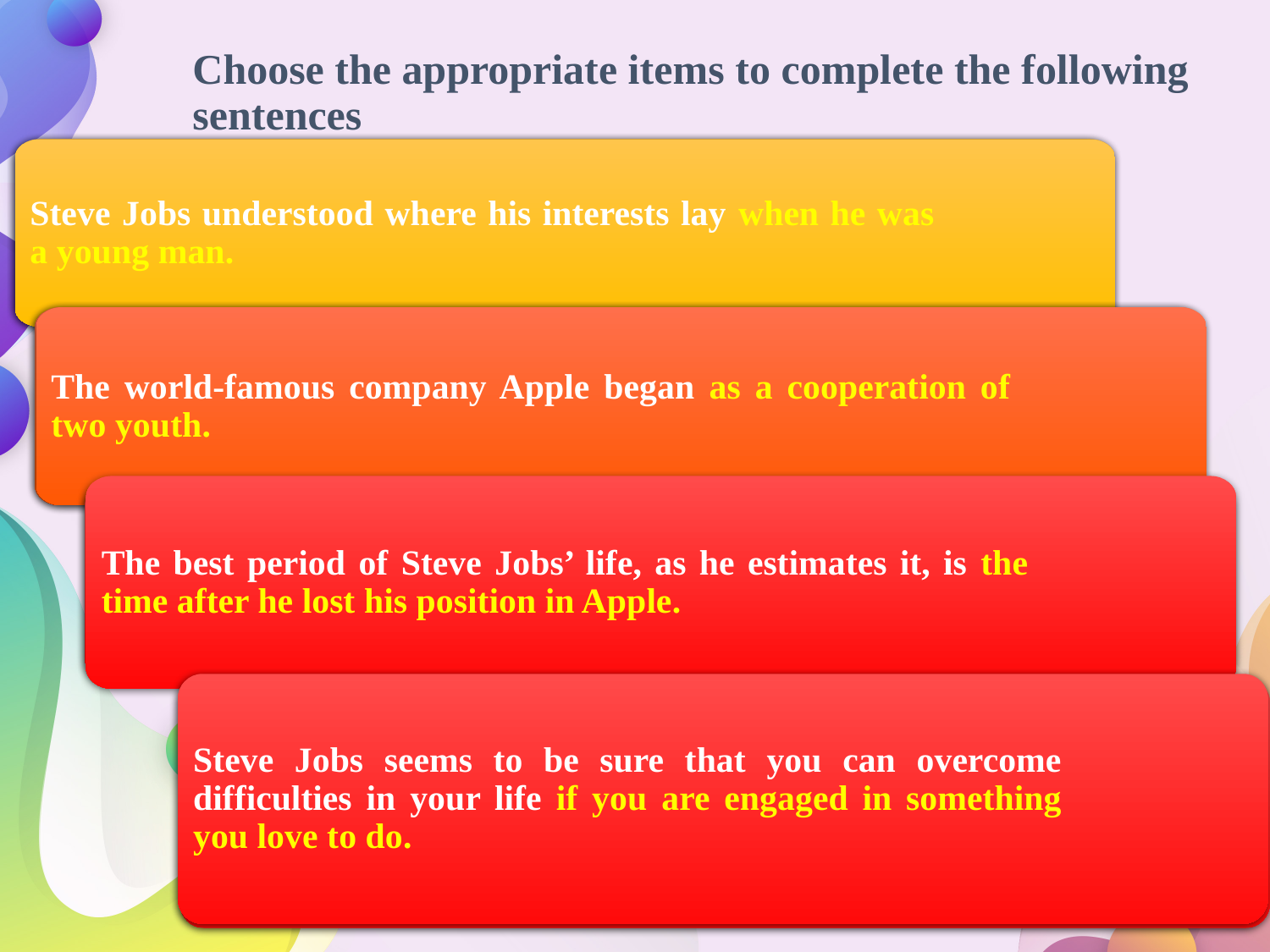

# Choose the appropriate items to complete the following sentences
Steve Jobs understood where his interests lay …
a) in his childhood			c) when he was fired from Apple
b) when he was a young man		d) at the peak of his career
Steve Jobs understood where his interests lay when he was a young man.
The world-famous company Apple began as a cooperation of two youth.
The world-famous company Apple began …
a) as the company of 4, 000 employees		c) as a cooperation of two youth
b) as a 2 billion dollars company		d) as the company that released 						the Macintosh
The best period of Steve Jobs’ life, as he estimates it, is the time after he lost his position in Apple.
The best period of Steve Jobs’ life, as he estimates it, is …
a) his childhood			c) the time he spent with Woz in his 					father’s	garage
b) the year when he became thirty	d) the time after he lost his position in 					Apple
Steve Jobs seems to be sure that you can overcome difficulties in your life if you are engaged in something you love to do.
Steve Jobs seems to be sure that …
a) each person should experience a remarkable turn of events
b) you can overcome difficulties in your life if you are engaged in something you love to do
c) there is always a period of renaissance in people’s careers
d) you can be successful if you don’t settle